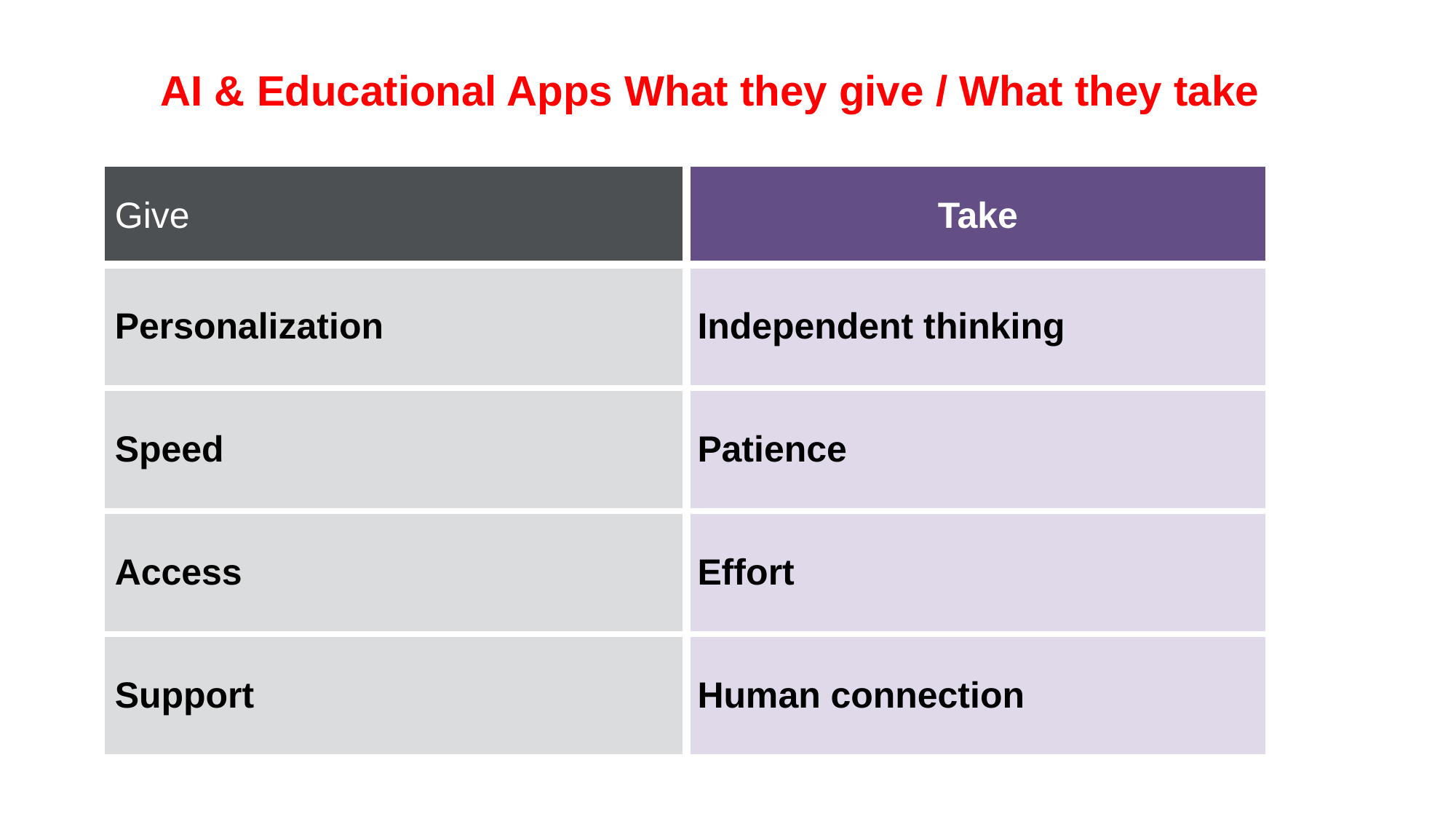

AI & Educational Apps What they give / What they take

| Give | Take |
| --- | --- |
| Personalization | Independent thinking |
| Speed | Patience |
| Access | Effort |
| Support | Human connection |